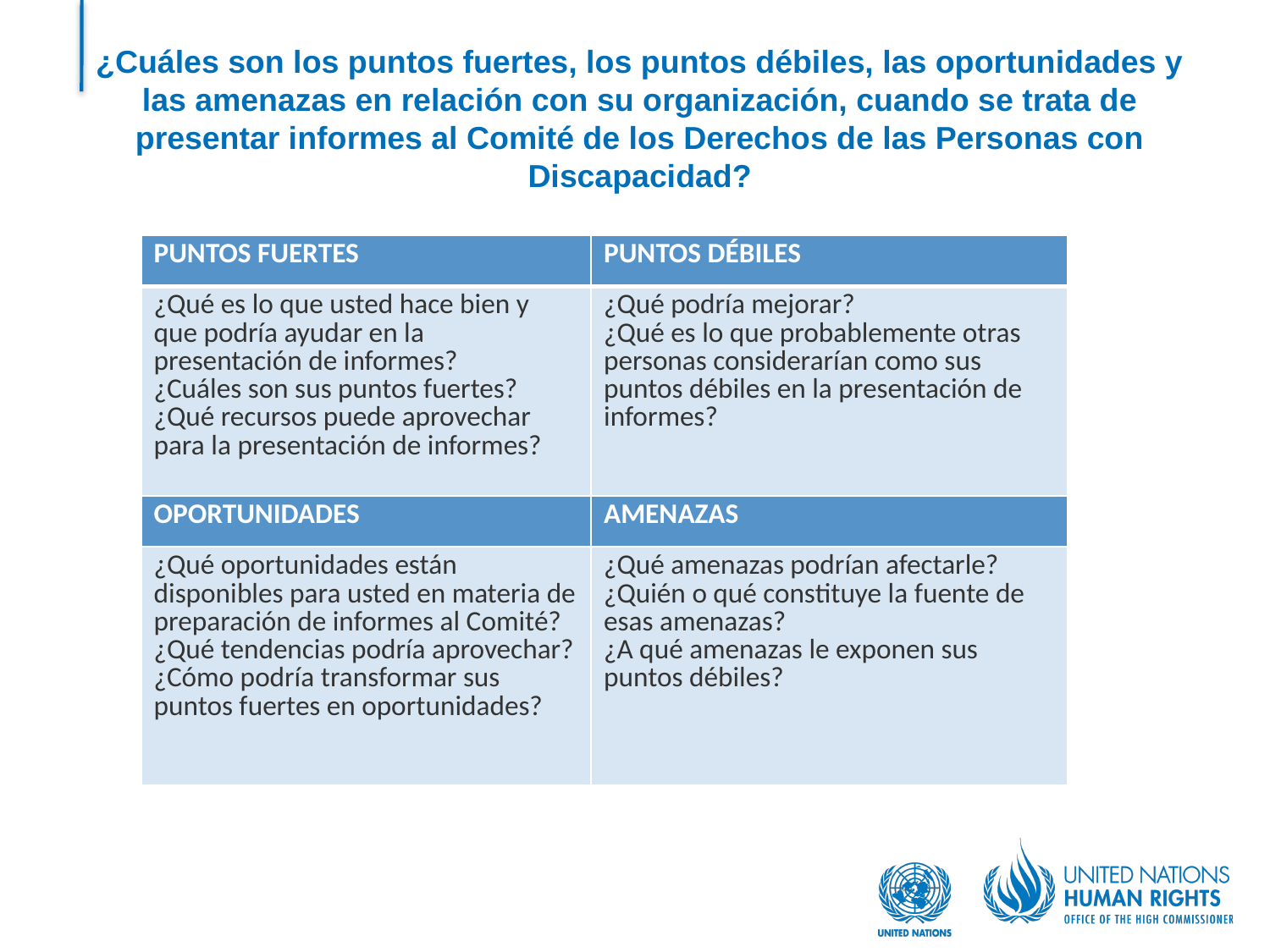

# ¿Cuáles son los puntos fuertes, los puntos débiles, las oportunidades y las amenazas en relación con su organización, cuando se trata de presentar informes al Comité de los Derechos de las Personas con Discapacidad?
| PUNTOS FUERTES | PUNTOS DÉBILES |
| --- | --- |
| ¿Qué es lo que usted hace bien y que podría ayudar en la presentación de informes? ¿Cuáles son sus puntos fuertes? ¿Qué recursos puede aprovechar para la presentación de informes? | ¿Qué podría mejorar? ¿Qué es lo que probablemente otras personas considerarían como sus puntos débiles en la presentación de informes? |
| OPORTUNIDADES | AMENAZAS |
| ¿Qué oportunidades están disponibles para usted en materia de preparación de informes al Comité? ¿Qué tendencias podría aprovechar? ¿Cómo podría transformar sus puntos fuertes en oportunidades? | ¿Qué amenazas podrían afectarle? ¿Quién o qué constituye la fuente de esas amenazas? ¿A qué amenazas le exponen sus puntos débiles? |